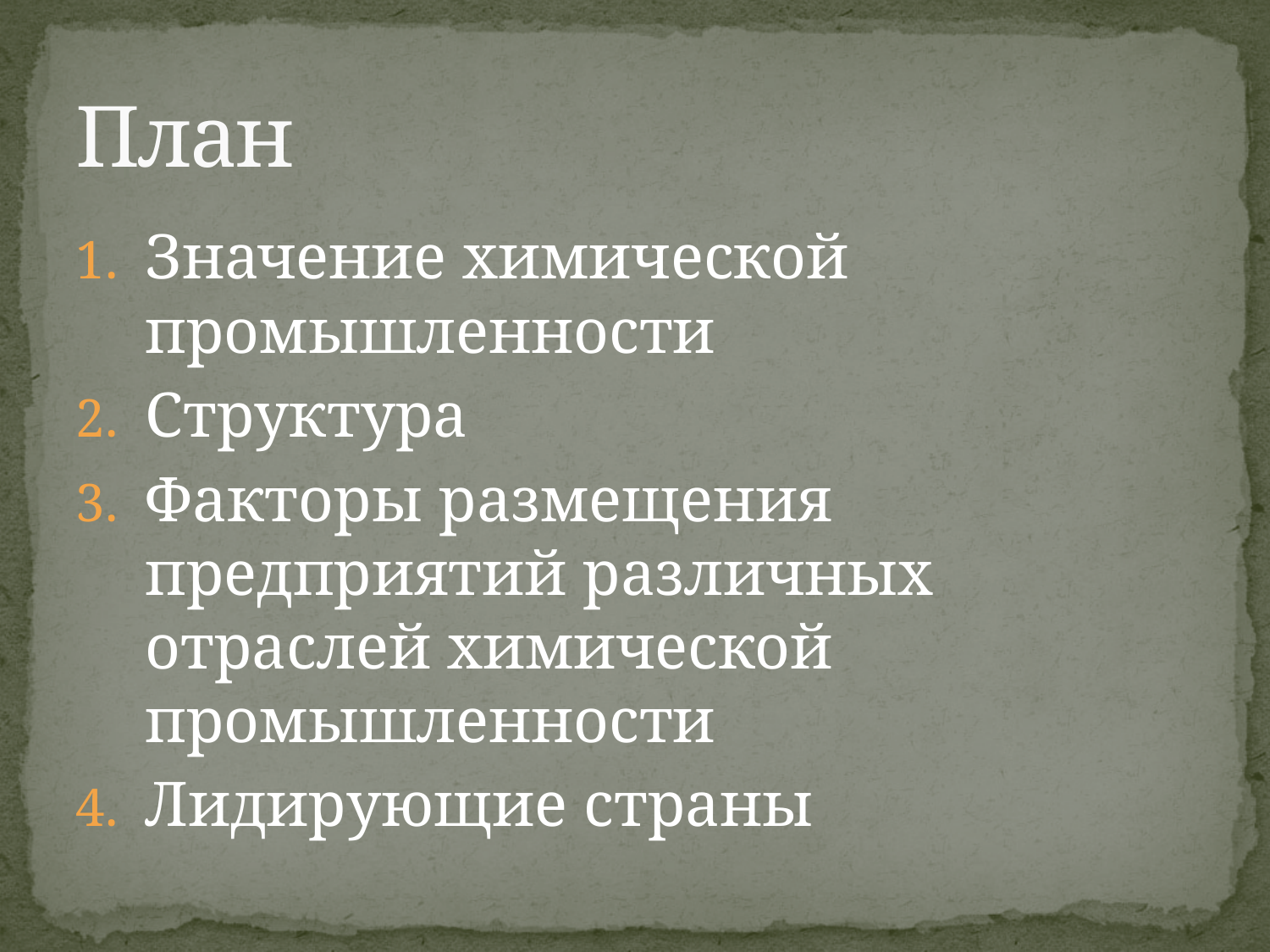

# План
Значение химической промышленности
Структура
Факторы размещения предприятий различных отраслей химической промышленности
Лидирующие страны